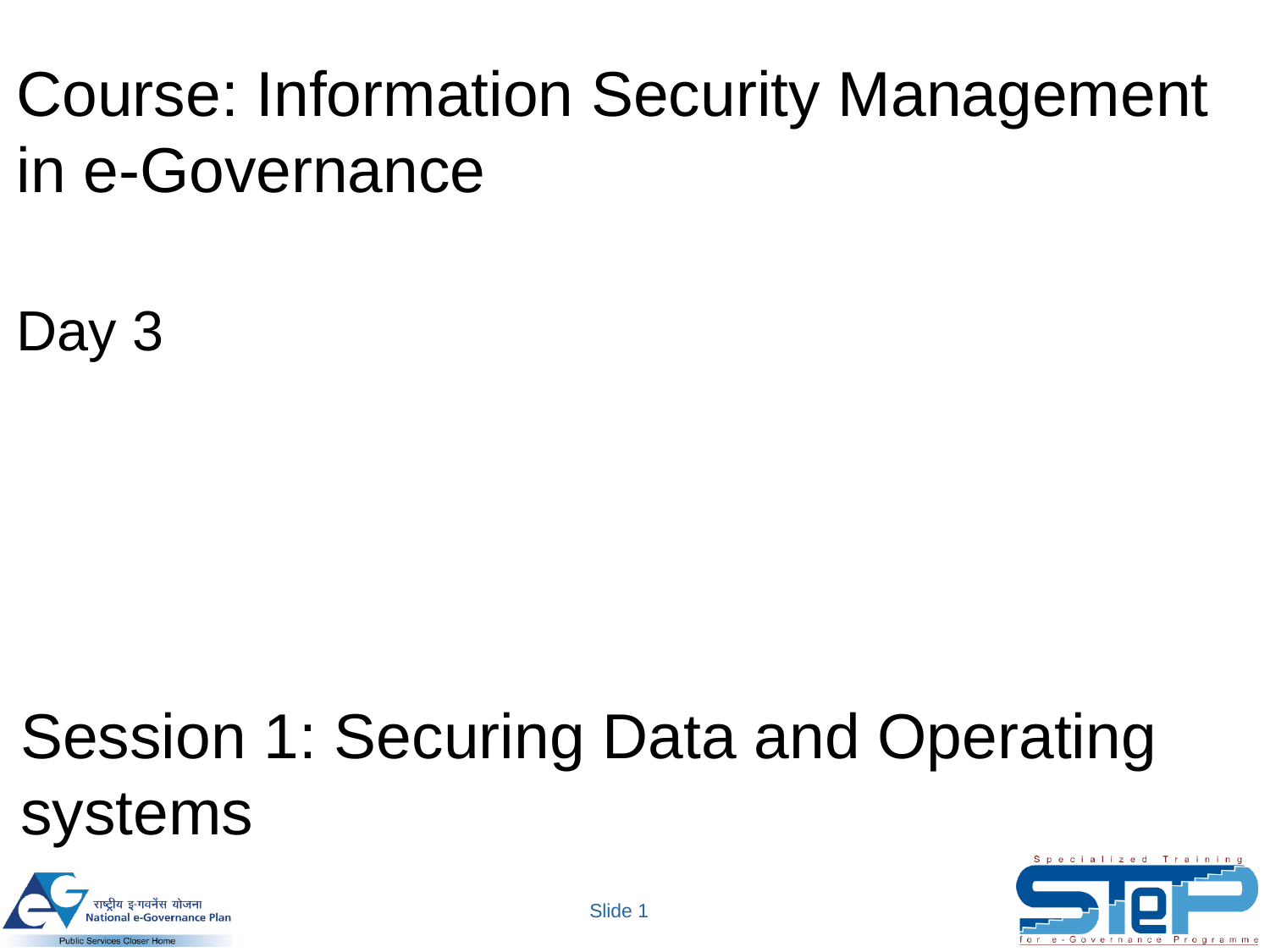

Course: Information Security Management in e-Governance

Day 3
Session 1: Securing Data and Operating systems